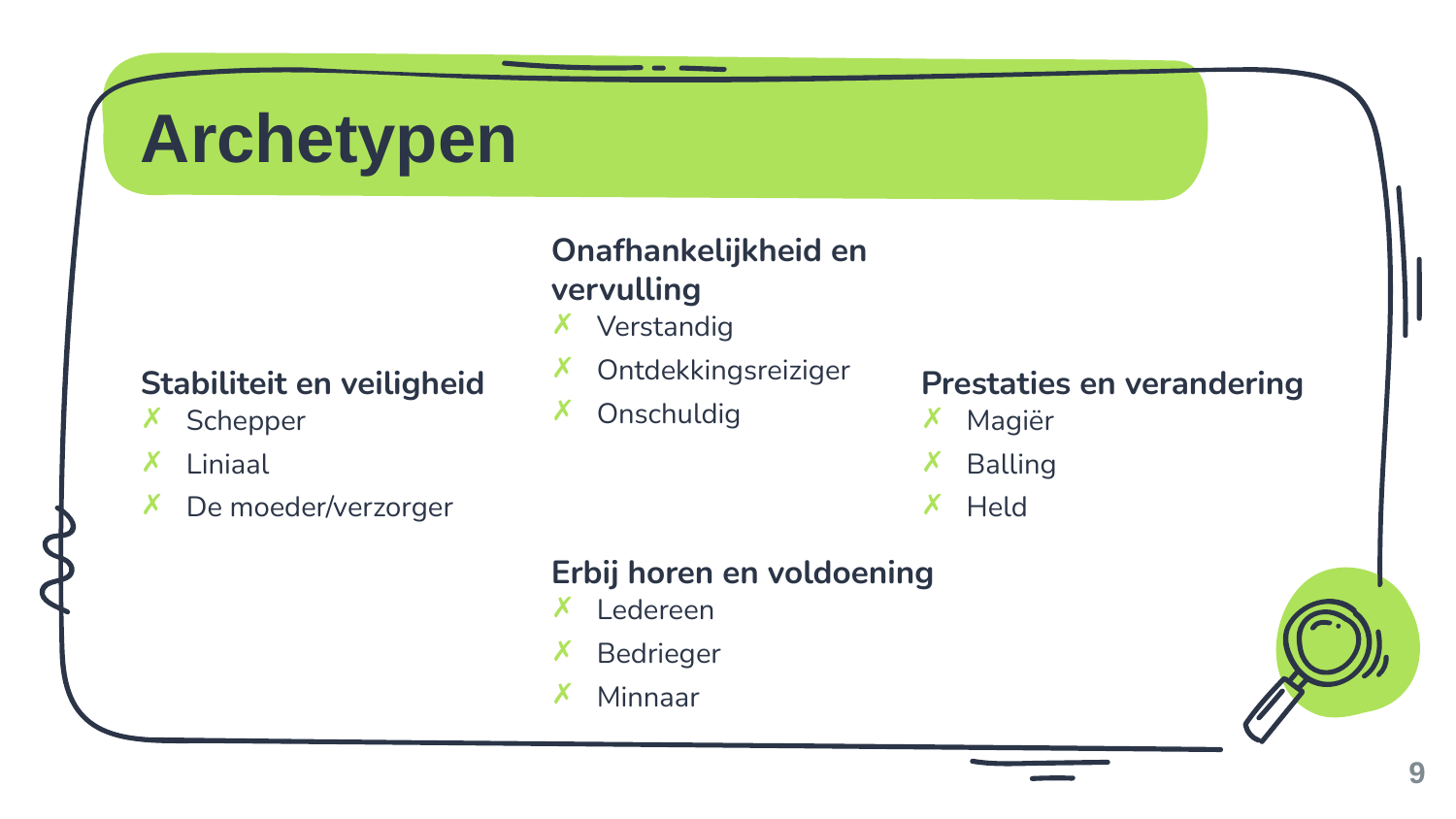

# Archetypen
Onafhankelijkheid en vervulling
Verstandig
Ontdekkingsreiziger
Onschuldig
Stabiliteit en veiligheid
Schepper
Liniaal
De moeder/verzorger
Prestaties en verandering
Magiër
Balling
Held
Erbij horen en voldoening
Ledereen
Bedrieger
Minnaar

9